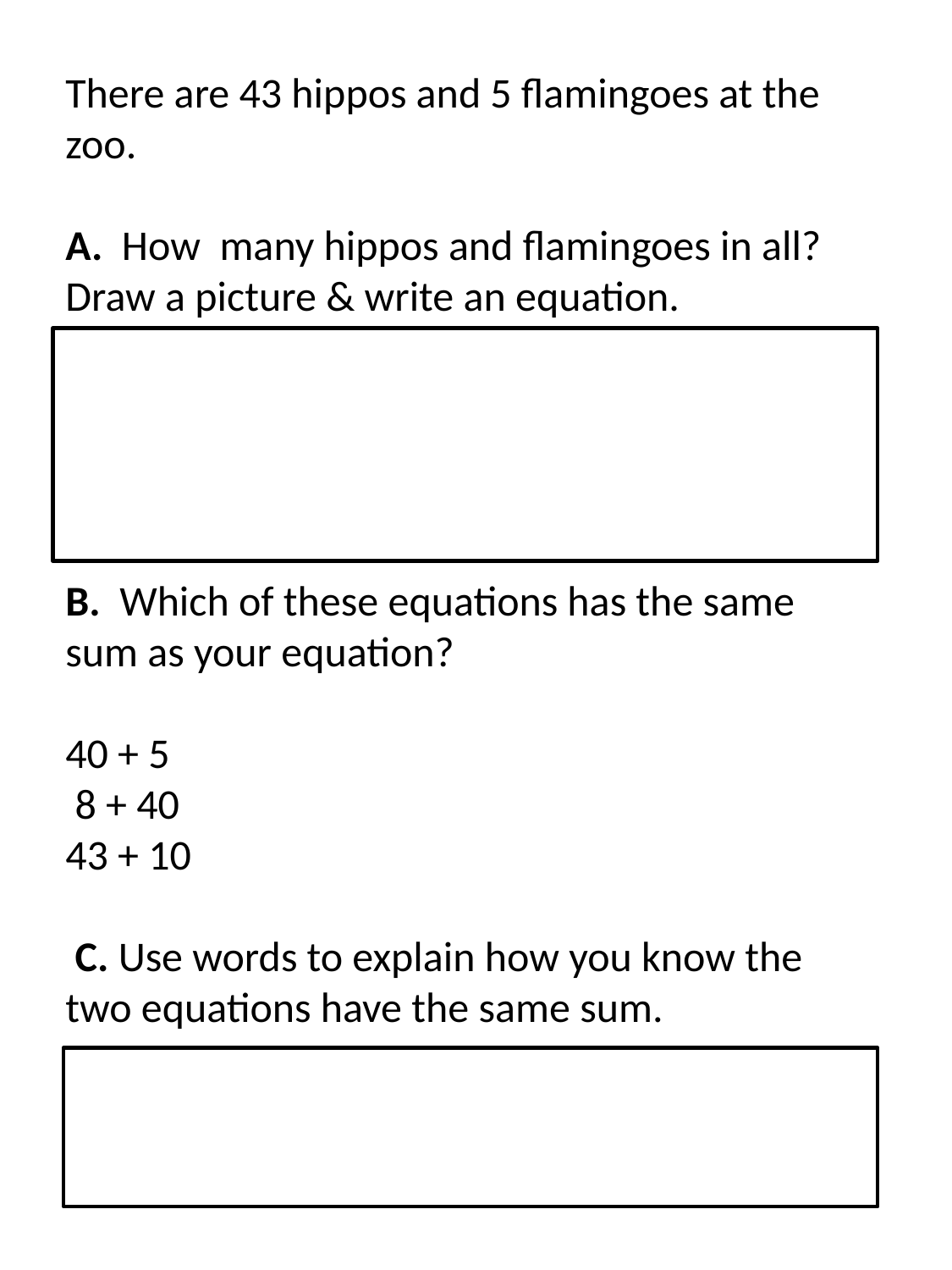

# There are 43 hippos and 5 flamingoes at the zoo. A.  How  many hippos and flamingoes in all? Draw a picture & write an equation. B.  Which of these equations has the same sum as your equation? 40 + 5 8 + 40 43 + 10 C. Use words to explain how you know the two equations have the same sum.